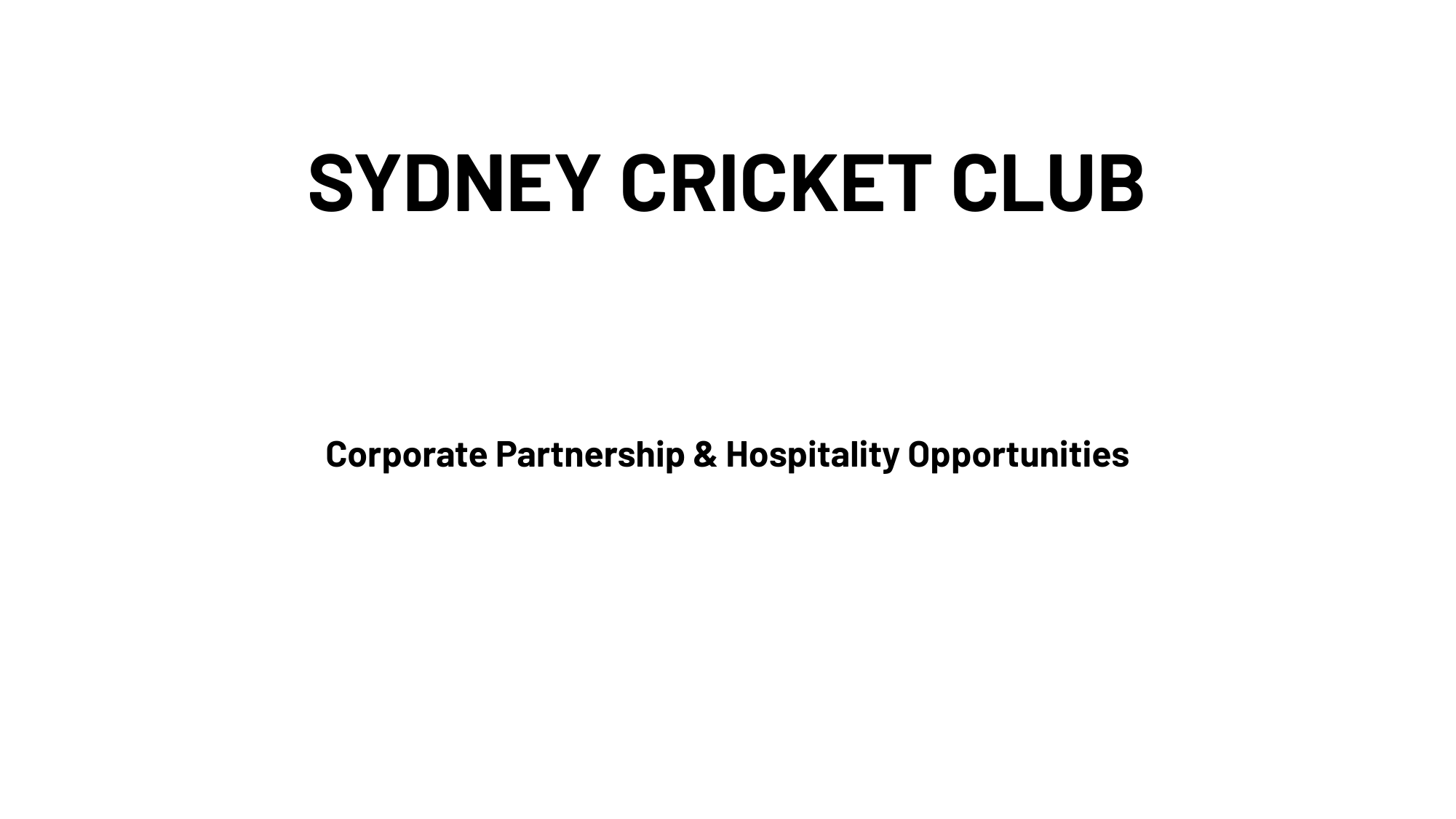

# SYDNEY CRICKET CLUB
Corporate Partnership & Hospitality Opportunities